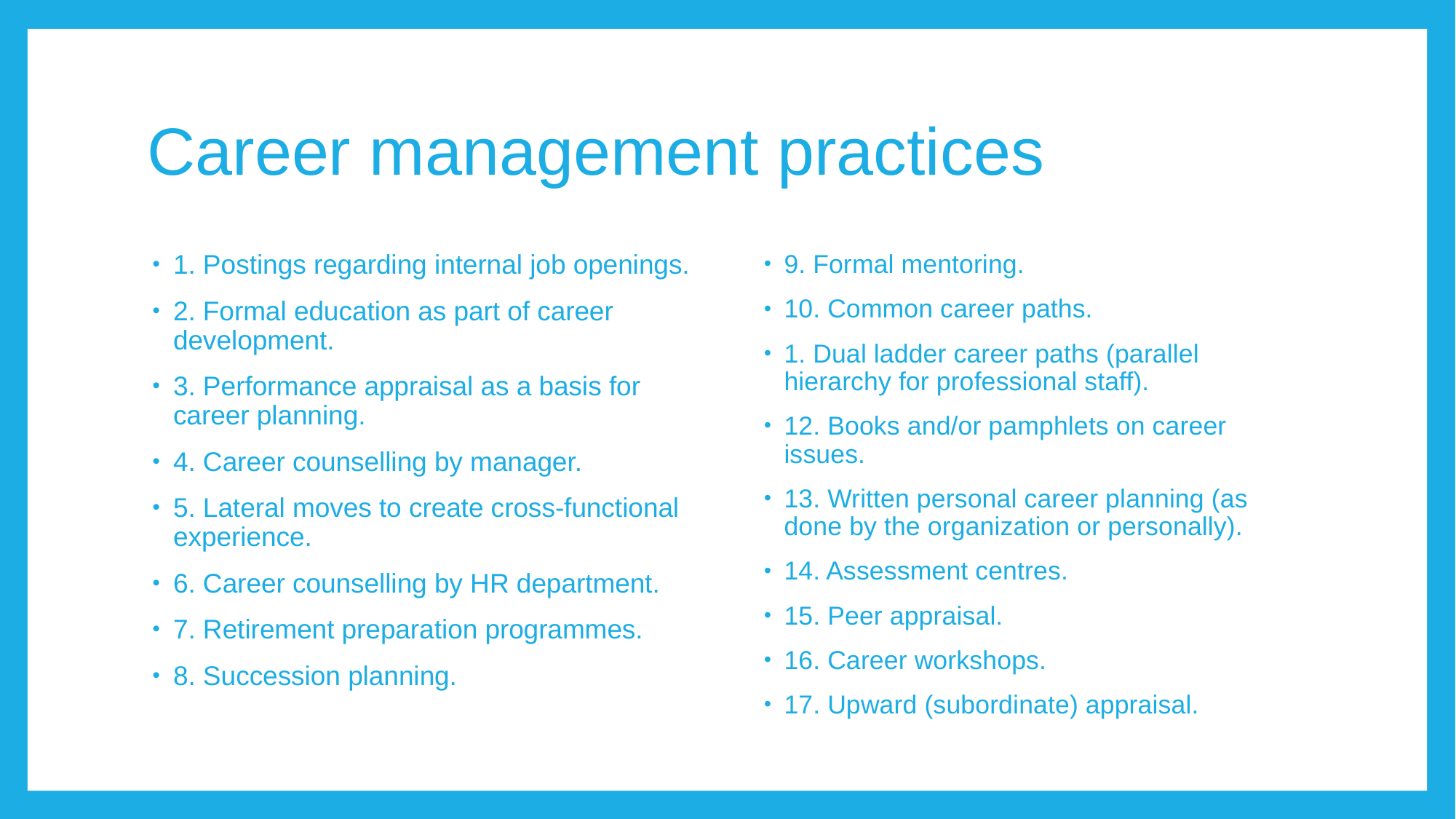

# Career management practices
1. Postings regarding internal job openings.
2. Formal education as part of career development.
3. Performance appraisal as a basis for career planning.
4. Career counselling by manager.
5. Lateral moves to create cross-functional experience.
6. Career counselling by HR department.
7. Retirement preparation programmes.
8. Succession planning.
9. Formal mentoring.
10. Common career paths.
1. Dual ladder career paths (parallel hierarchy for professional staff).
12. Books and/or pamphlets on career issues.
13. Written personal career planning (as done by the organization or personally).
14. Assessment centres.
15. Peer appraisal.
16. Career workshops.
17. Upward (subordinate) appraisal.